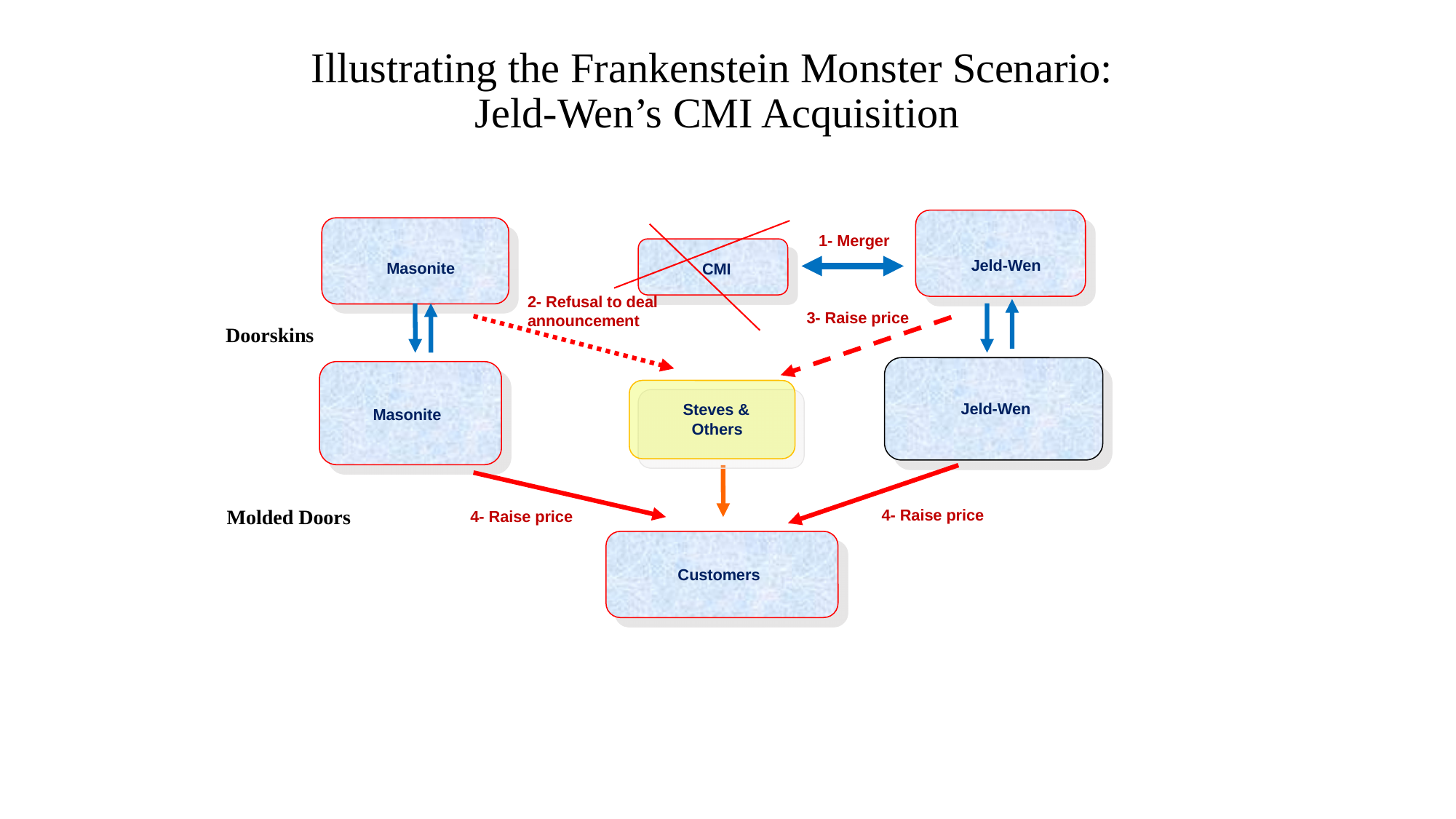

# Illustrating the Frankenstein Monster Scenario: Jeld-Wen’s CMI Acquisition

1- Merger

   Jeld-Wen
   Masonite
   CMI
2- Refusal to deal announcement

3- Raise price

Doorskins

        Jeld-Wen

         Steves &
           Others
Masonite

Molded Doors
4- Raise price
4- Raise price
Customers